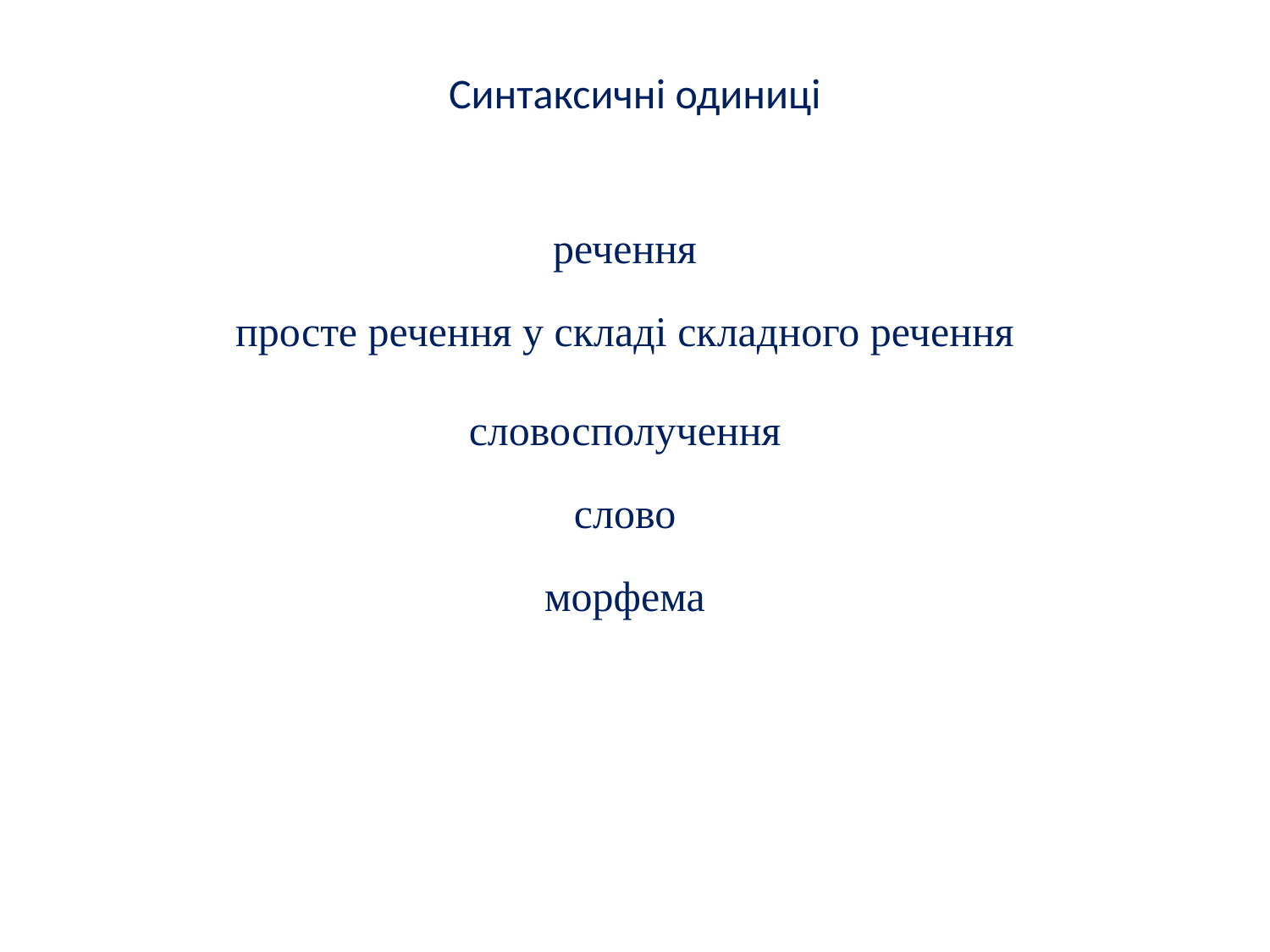

Синтаксичні одиниці
| речення |
| --- |
| просте речення у складі складного речення |
| словосполучення |
| слово |
| морфема |